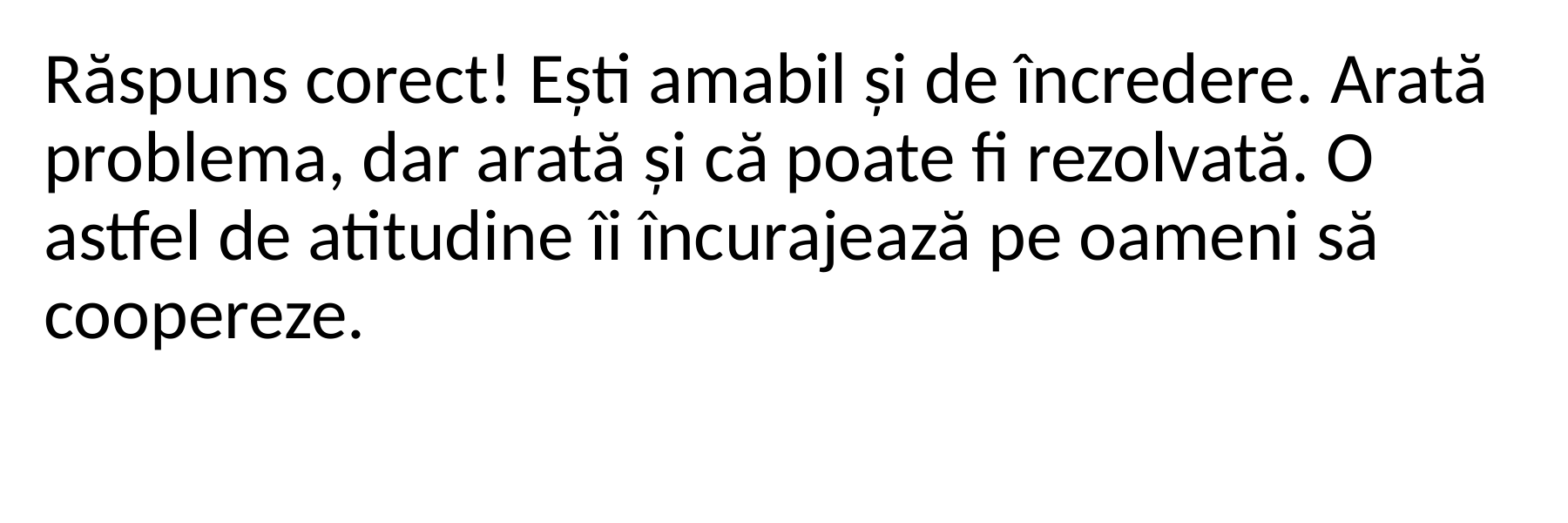

Răspuns corect! Ești amabil și de încredere. Arată problema, dar arată și că poate fi rezolvată. O astfel de atitudine îi încurajează pe oameni să coopereze.